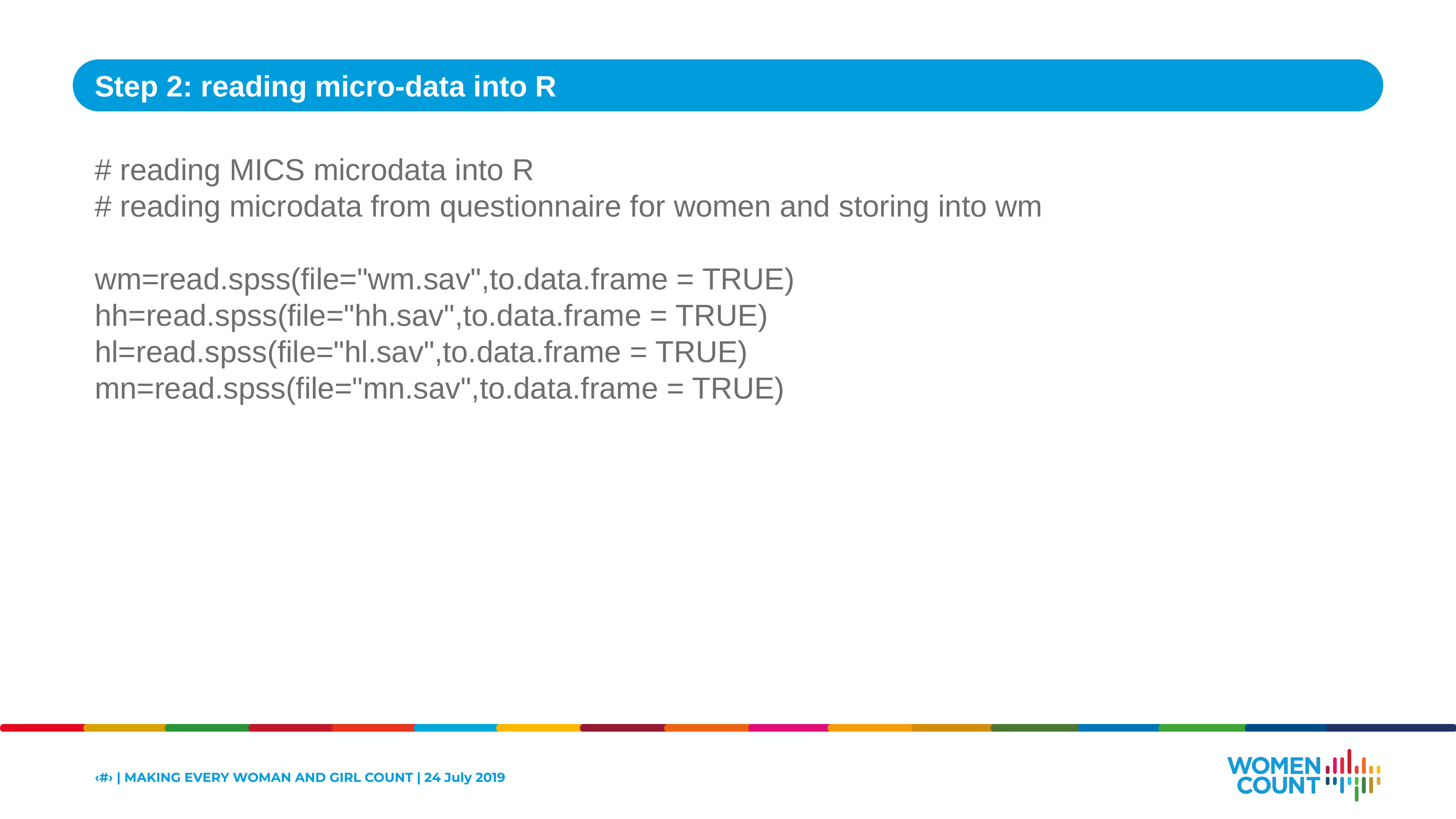

Step 2: reading micro-data into R
# reading MICS microdata into R
# reading microdata from questionnaire for women and storing into wm
wm=read.spss(file="wm.sav",to.data.frame = TRUE)
hh=read.spss(file="hh.sav",to.data.frame = TRUE)
hl=read.spss(file="hl.sav",to.data.frame = TRUE)
mn=read.spss(file="mn.sav",to.data.frame = TRUE)

‹#› | MAKING EVERY WOMAN AND GIRL COUNT | 24 July 2019